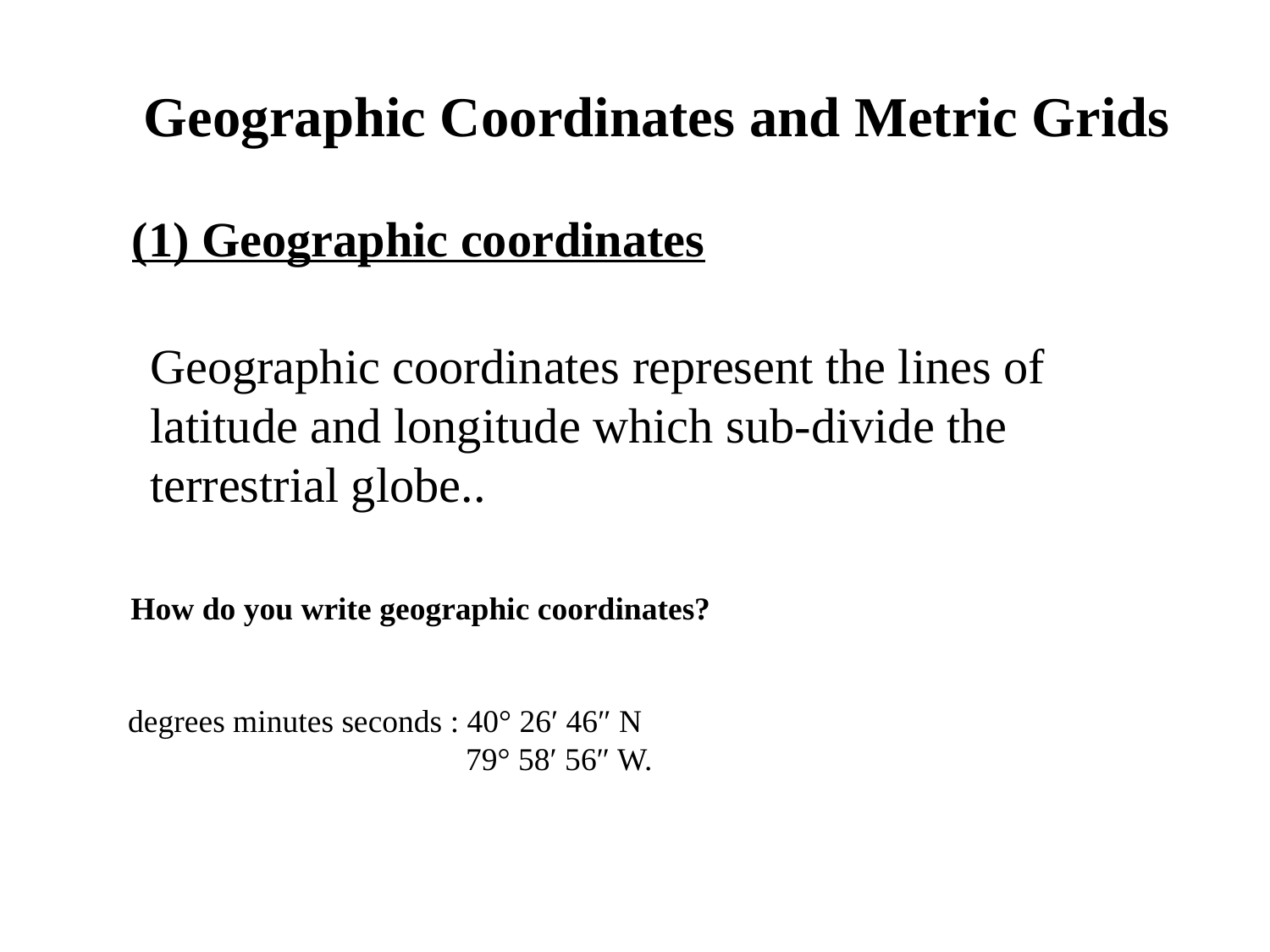

Geographic Coordinates and Metric Grids
(1) Geographic coordinates
Geographic coordinates represent the lines of latitude and longitude which sub-divide the terrestrial globe..
How do you write geographic coordinates?
degrees minutes seconds : 40° 26′ 46″ N
                                          79° 58′ 56″ W.